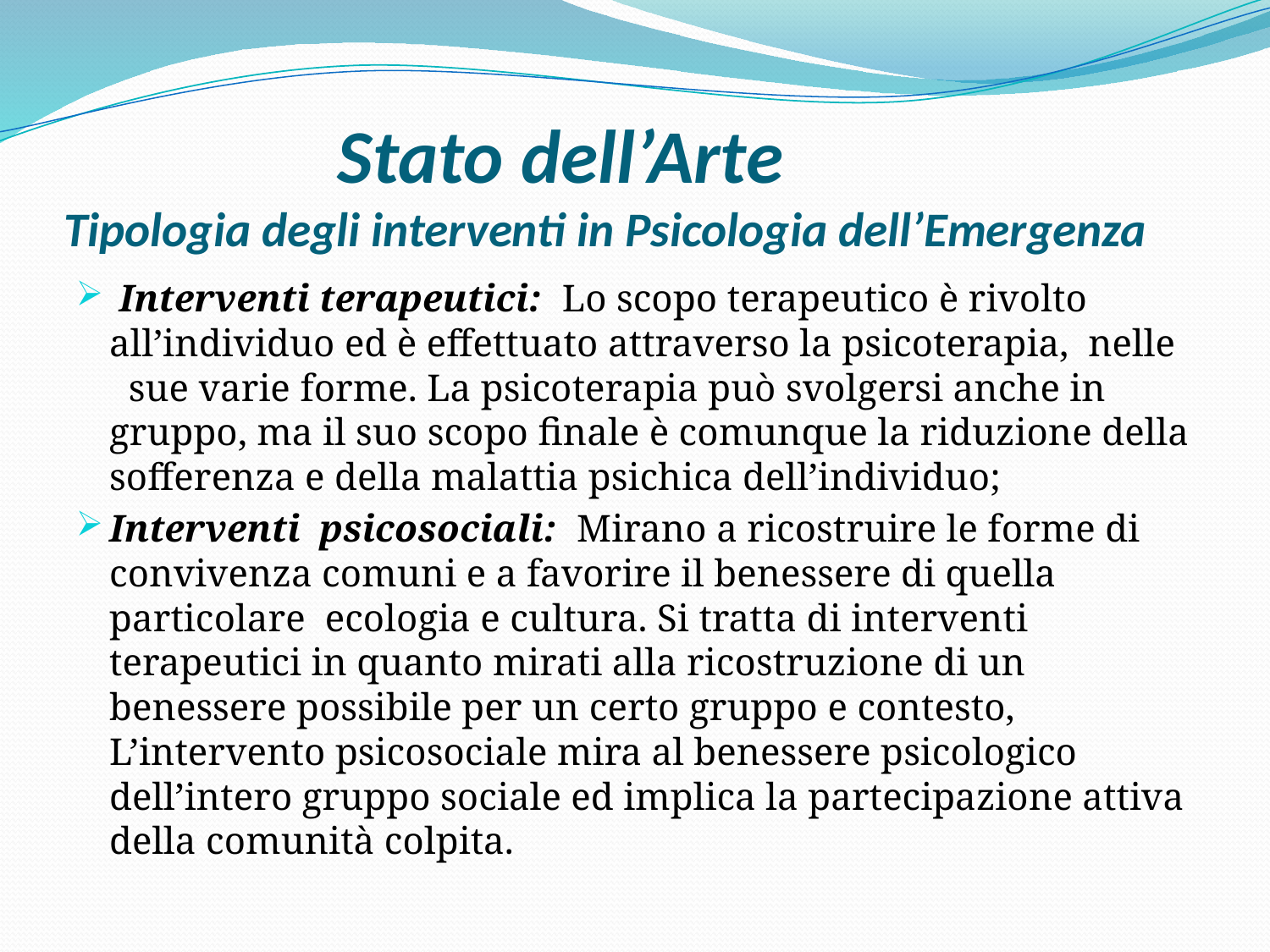

# Stato dell’Arte Tipologia degli interventi in Psicologia dell’Emergenza
 Interventi terapeutici:  Lo scopo terapeutico è rivolto all’individuo ed è effettuato attraverso la psicoterapia,  nelle    sue varie forme. La psicoterapia può svolgersi anche in gruppo, ma il suo scopo finale è comunque la riduzione della sofferenza e della malattia psichica dell’individuo;
Interventi  psicosociali:  Mirano a ricostruire le forme di convivenza comuni e a favorire il benessere di quella particolare  ecologia e cultura. Si tratta di interventi terapeutici in quanto mirati alla ricostruzione di un benessere possibile per un certo gruppo e contesto, L’intervento psicosociale mira al benessere psicologico dell’intero gruppo sociale ed implica la partecipazione attiva della comunità colpita.